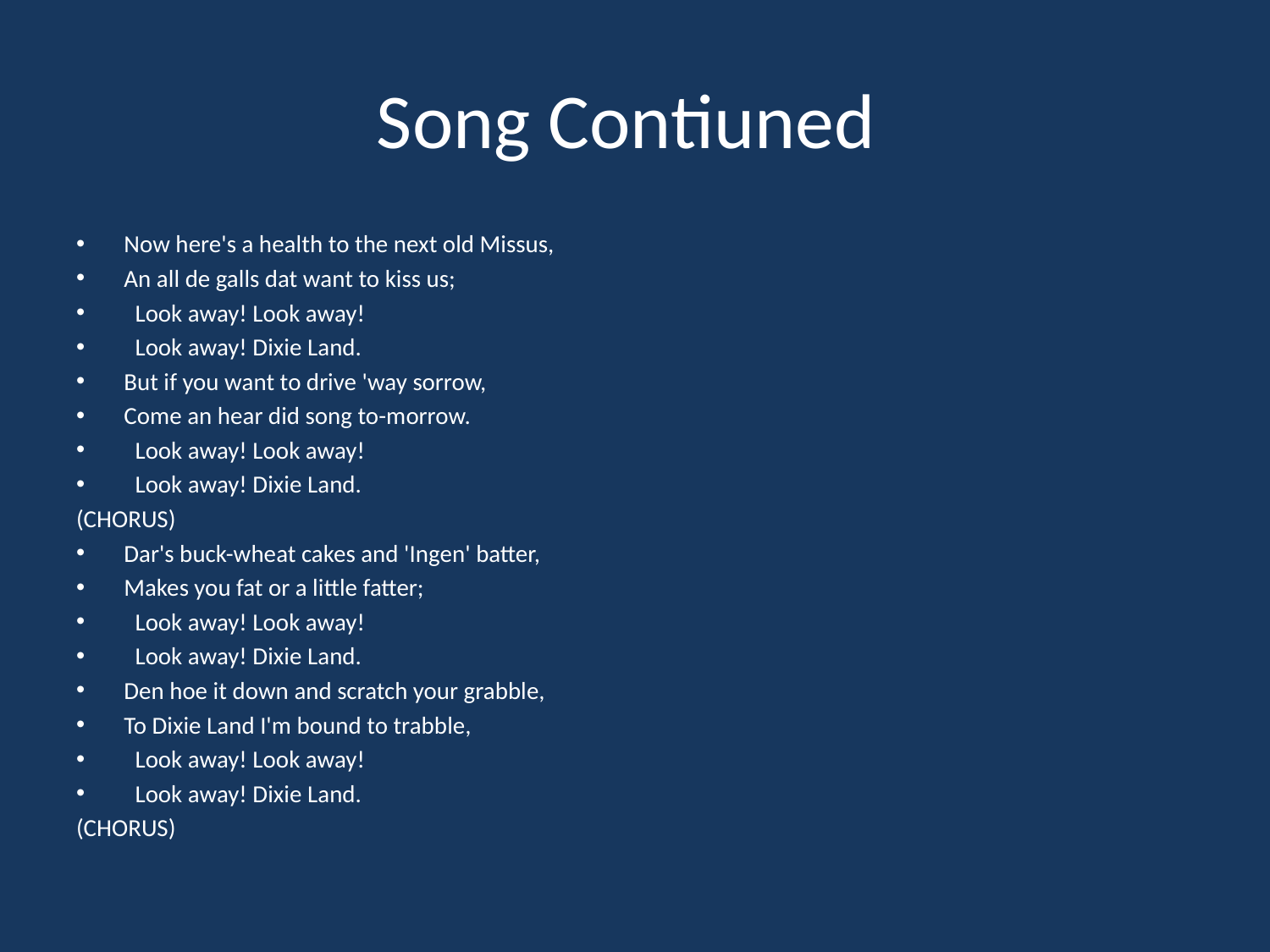

# Song Contiuned
Now here's a health to the next old Missus,
An all de galls dat want to kiss us;
  Look away! Look away!
  Look away! Dixie Land.
But if you want to drive 'way sorrow,
Come an hear did song to-morrow.
  Look away! Look away!
  Look away! Dixie Land.
(CHORUS)
Dar's buck-wheat cakes and 'Ingen' batter,
Makes you fat or a little fatter;
  Look away! Look away!
  Look away! Dixie Land.
Den hoe it down and scratch your grabble,
To Dixie Land I'm bound to trabble,
  Look away! Look away!
  Look away! Dixie Land.
(CHORUS)